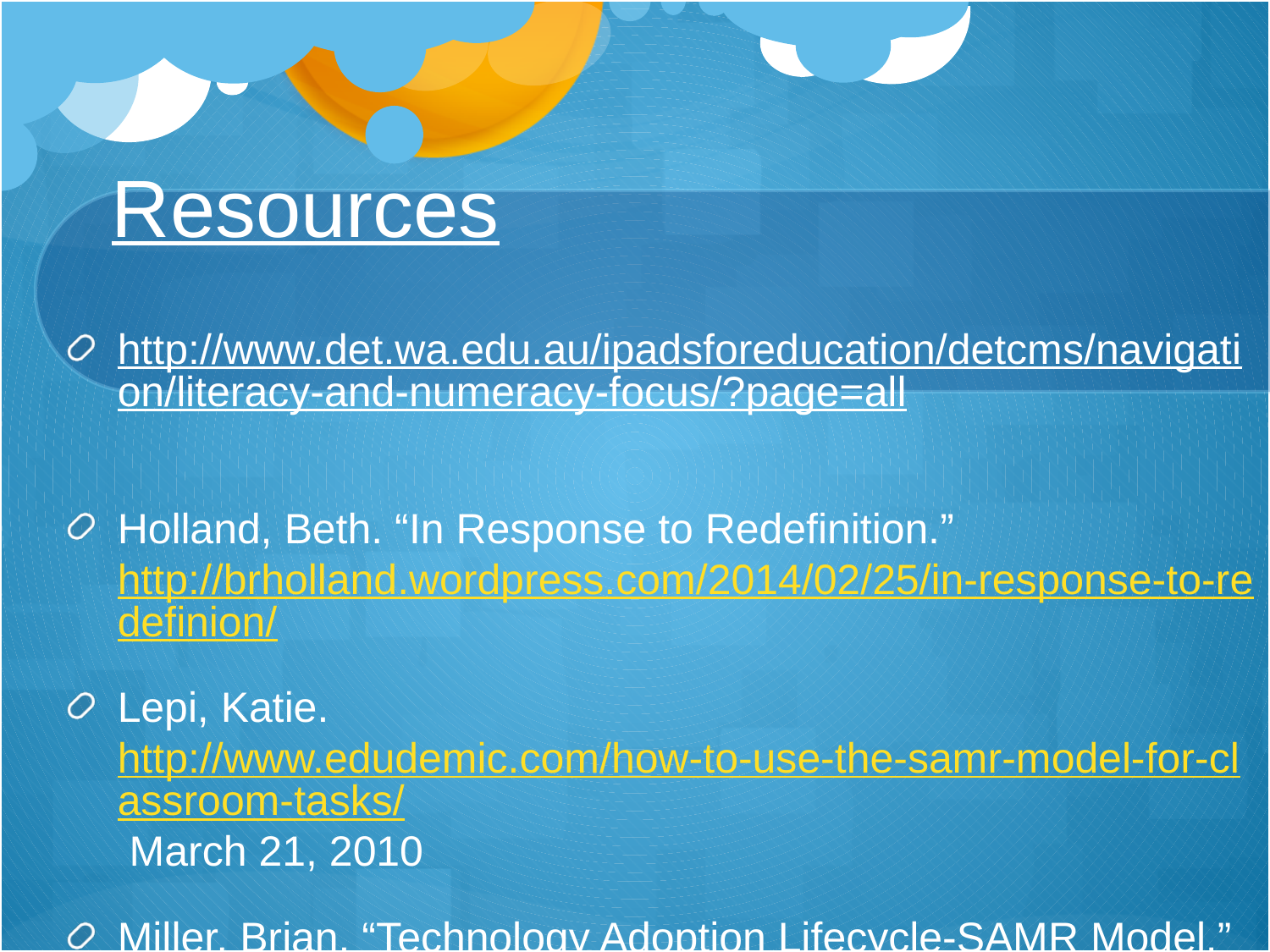

# Resources

http://www.det.wa.edu.au/ipadsforeducation/detcms/navigation/literacy-and-numeracy-focus/?page=all
Holland, Beth. “In Response to Redefinition.” http://brholland.wordpress.com/2014/02/25/in-response-to-redefinion/
Lepi, Katie. http://www.edudemic.com/how-to-use-the-samr-model-for-classroom-tasks/ March 21, 2010
Miller, Brian. “Technology Adoption Lifecycle-SAMR Model.” http://www.msdwc.k12.in.us/index.php?option=com_content&view=article&id=69:technology-adoption-lifecycle-samr-model&catid=2:general&Itemid=143